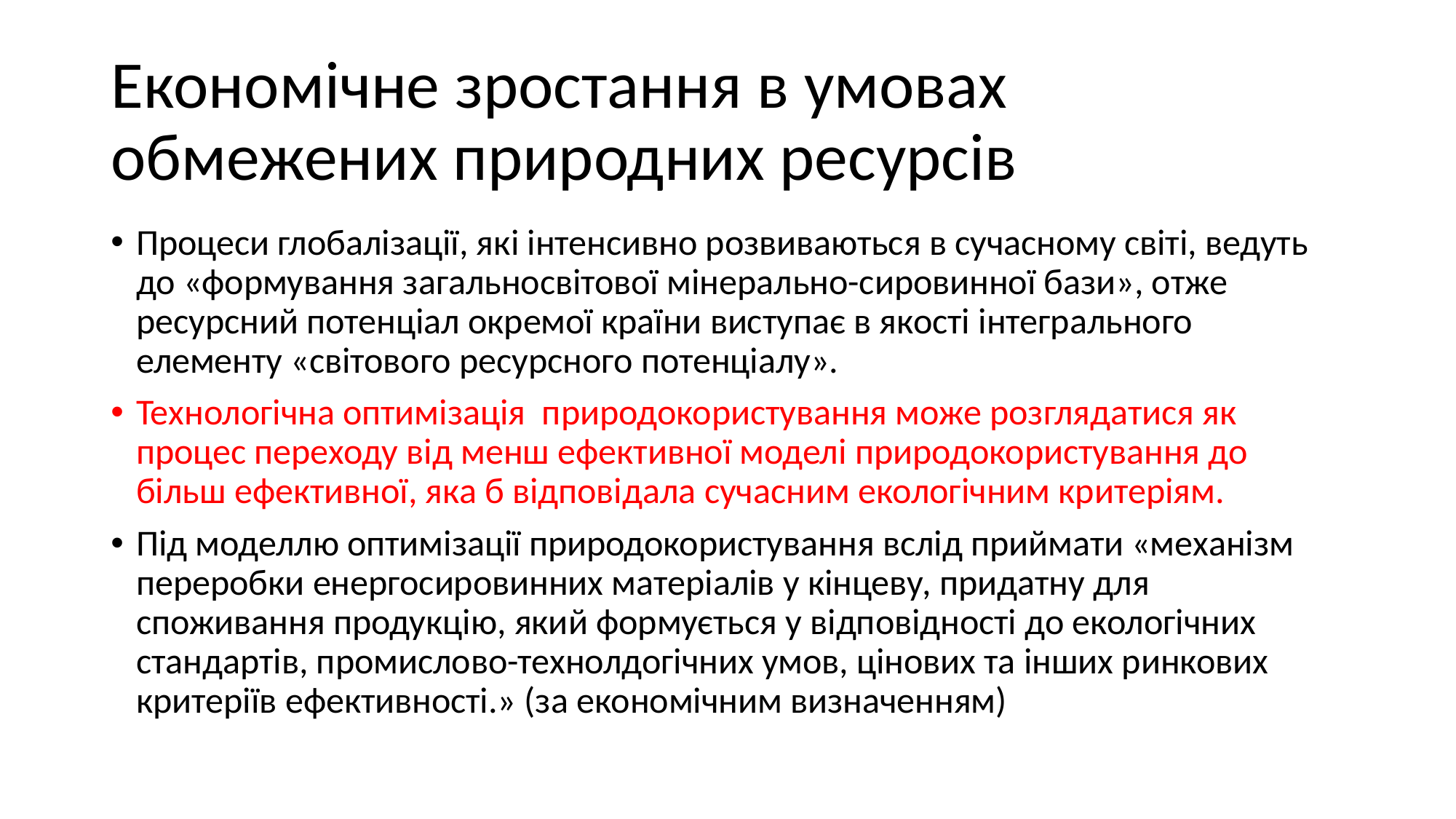

# Економічне зростання в умовах обмежених природних ресурсів
Процеси глобалізації, які інтенсивно розвиваються в сучасному світі, ведуть до «формування загальносвітової мінерально-сировинної бази», отже ресурсний потенціал окремої країни виступає в якості інтегрального елементу «світового ресурсного потенціалу».
Технологічна оптимізація  природокористування може розглядатися як процес переходу від менш ефективної моделі природокористування до більш ефективної, яка б відповідала сучасним екологічним критеріям.
Під моделлю оптимізації природокористування вслід приймати «механізм переробки енергосировинних матеріалів у кінцеву, придатну для споживання продукцію, який формується у відповідності до екологічних стандартів, промислово-технолдогічних умов, цінових та інших ринкових критеріїв ефективності.» (за економічним визначенням)